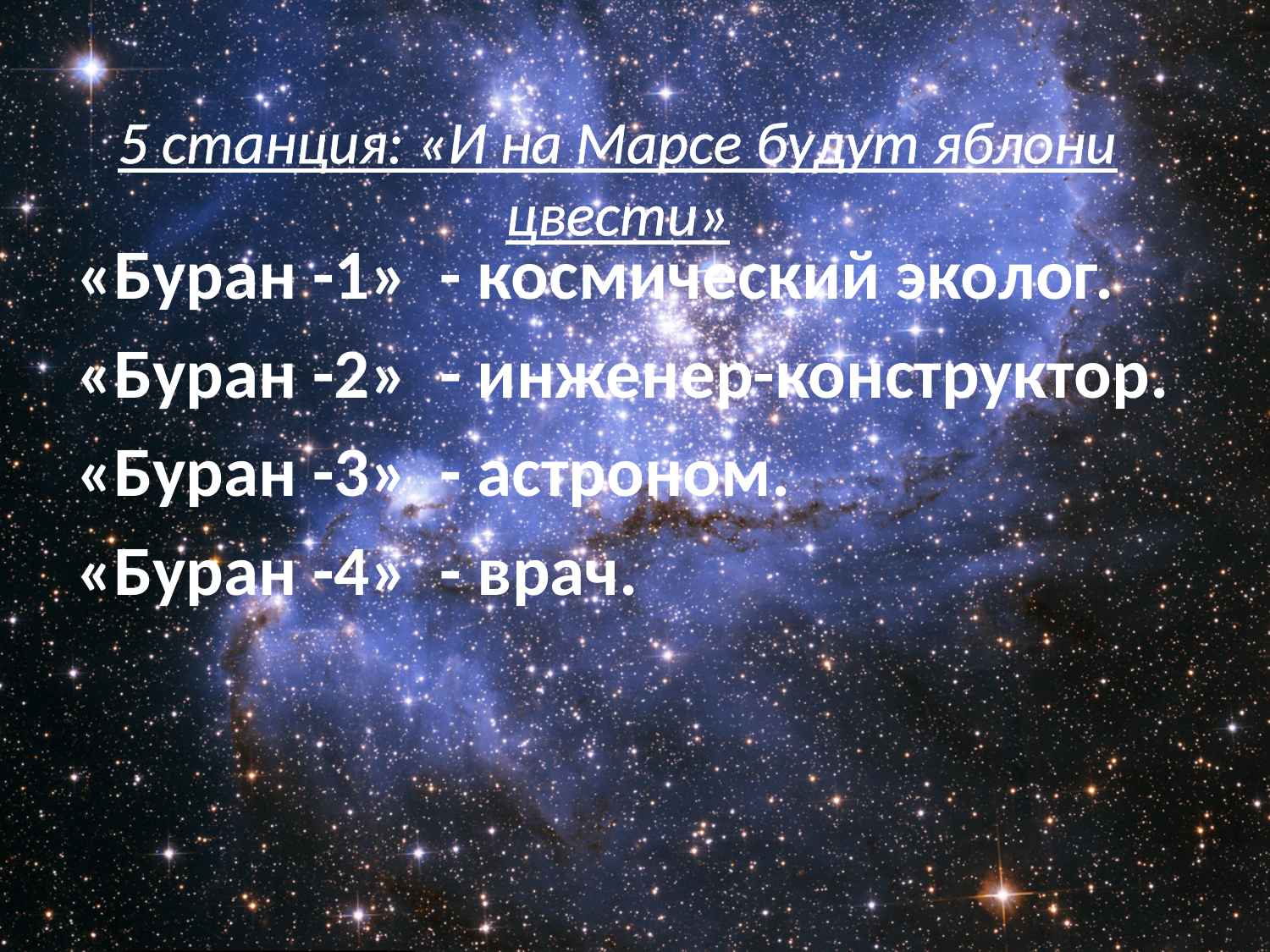

# 5 станция: «И на Марсе будут яблони цвести»
«Буран -1»  - космический эколог.
«Буран -2»  - инженер-конструктор.
«Буран -3»  - астроном.
«Буран -4»  - врач.